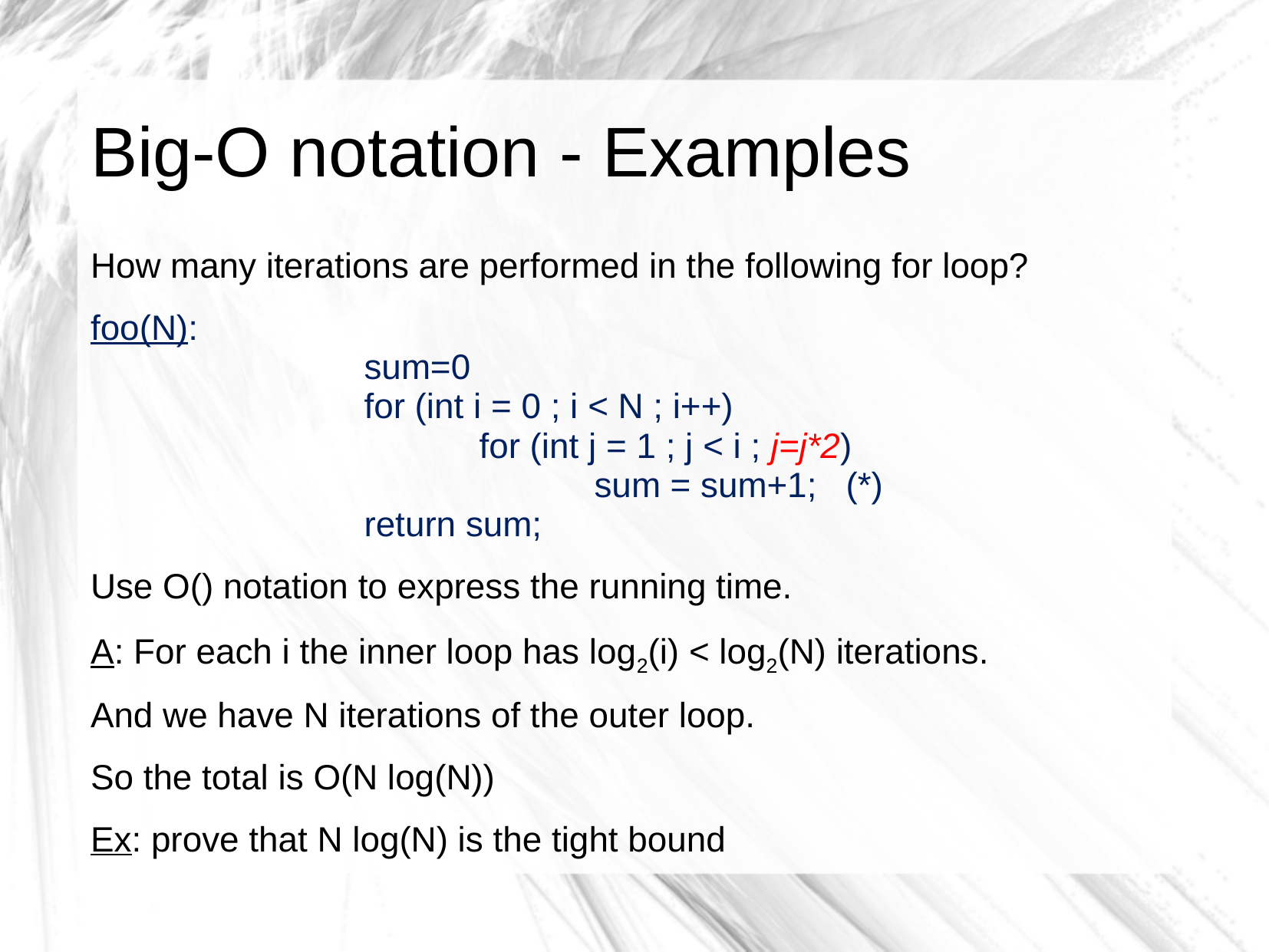

# Big-O notation - Examples
How many iterations are performed in the following for loop?
foo(N):
 		sum=0
		for (int i = 0 ; i < N ; i++)
	 		for (int j = 1 ; j < i ; j=j*2)
				sum = sum+1;   (*)
		return sum;
Use O() notation to express the running time.
A: For each i the inner loop has log2(i) < log2(N) iterations.
And we have N iterations of the outer loop.
So the total is O(N log(N))
Ex: prove that N log(N) is the tight bound